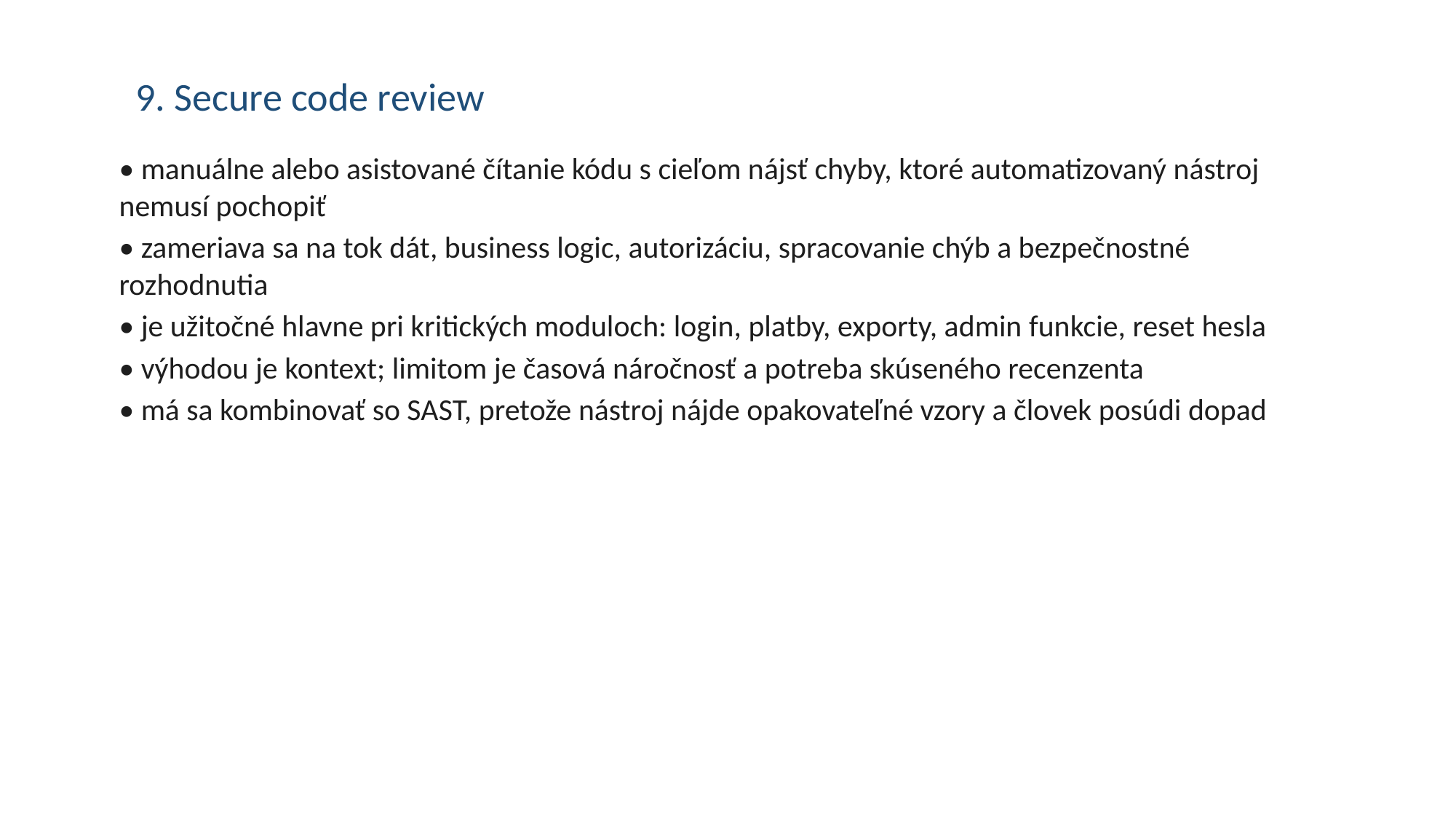

# 9. Secure code review
• manuálne alebo asistované čítanie kódu s cieľom nájsť chyby, ktoré automatizovaný nástroj nemusí pochopiť
• zameriava sa na tok dát, business logic, autorizáciu, spracovanie chýb a bezpečnostné rozhodnutia
• je užitočné hlavne pri kritických moduloch: login, platby, exporty, admin funkcie, reset hesla
• výhodou je kontext; limitom je časová náročnosť a potreba skúseného recenzenta
• má sa kombinovať so SAST, pretože nástroj nájde opakovateľné vzory a človek posúdi dopad